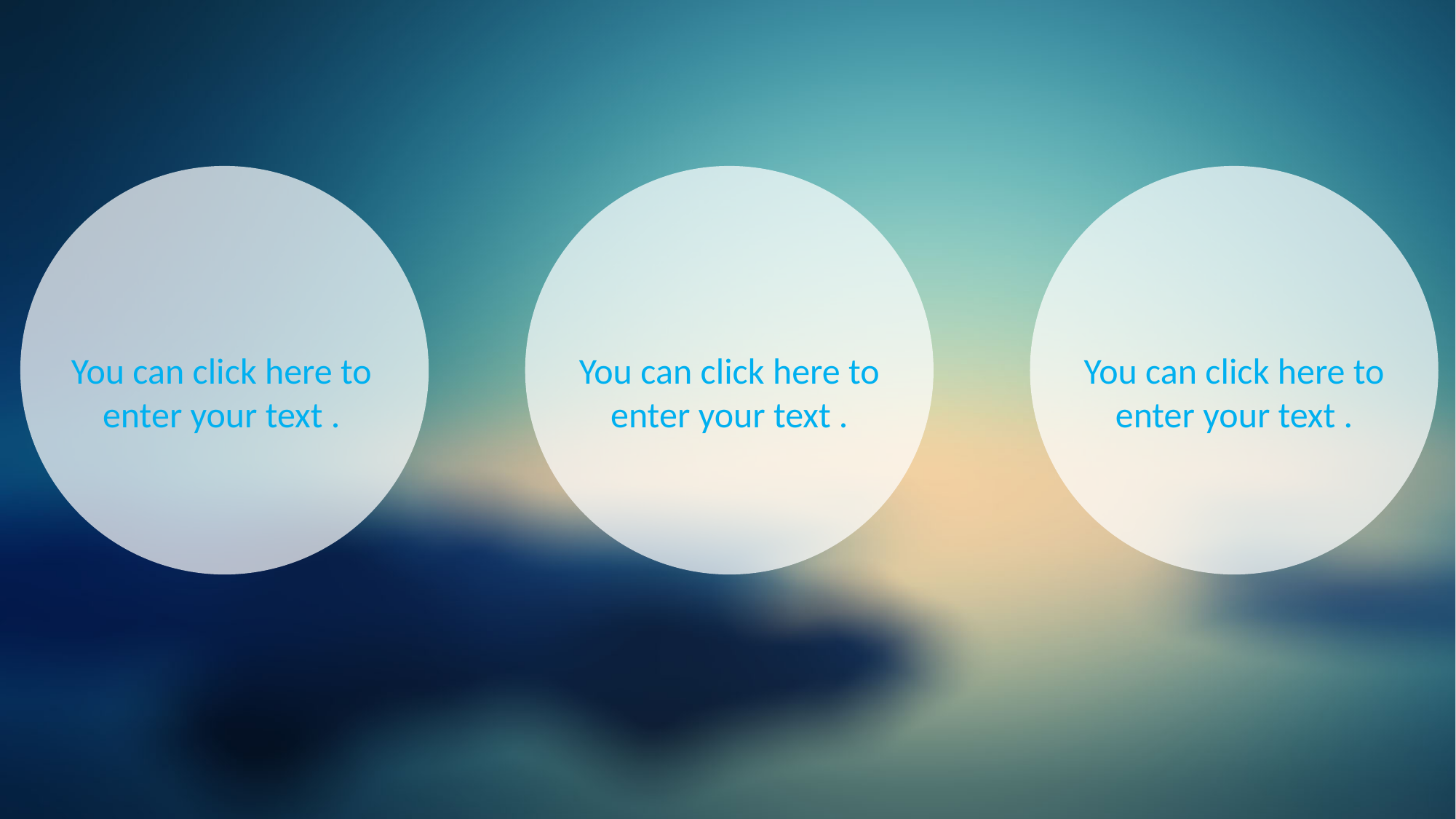

You can click here to enter your text .

You can click here to enter your text .

You can click here to enter your text .